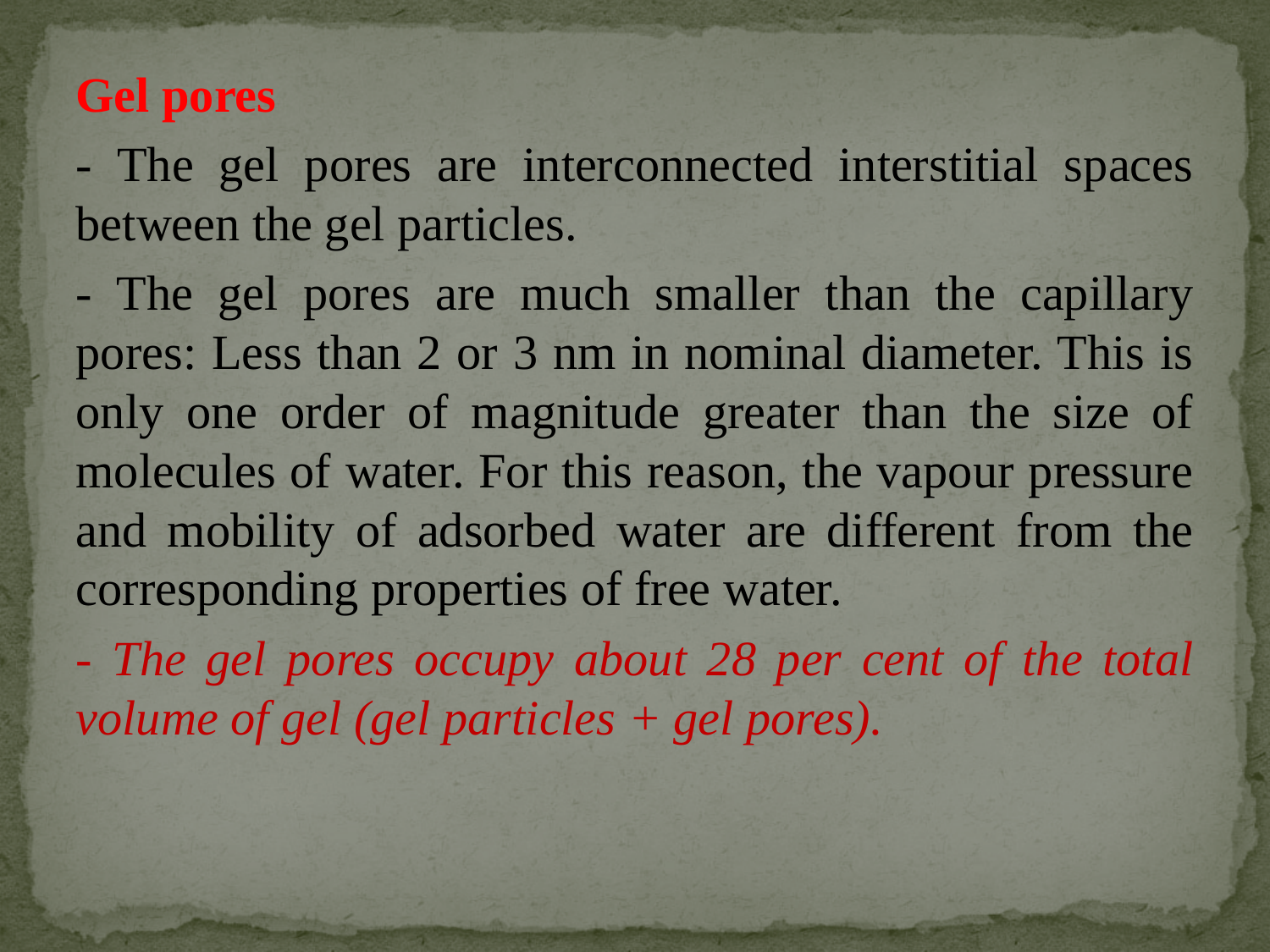

Gel pores
- The gel pores are interconnected interstitial spaces between the gel particles.
- The gel pores are much smaller than the capillary pores: Less than 2 or 3 nm in nominal diameter. This is only one order of magnitude greater than the size of molecules of water. For this reason, the vapour pressure and mobility of adsorbed water are different from the corresponding properties of free water.
- The gel pores occupy about 28 per cent of the total volume of gel (gel particles + gel pores).